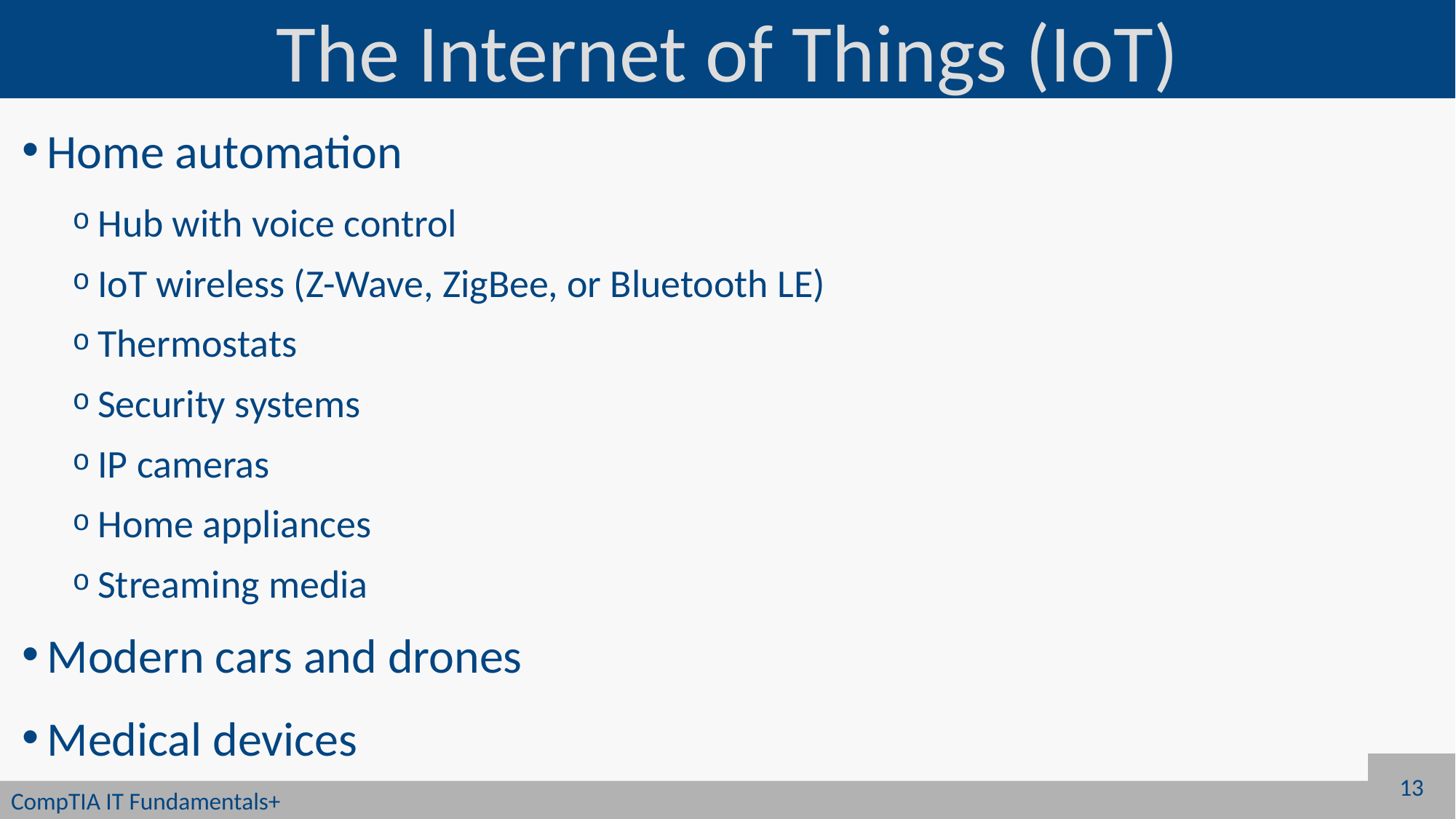

# The Internet of Things (IoT)
Home automation
Hub with voice control
IoT wireless (Z-Wave, ZigBee, or Bluetooth LE)
Thermostats
Security systems
IP cameras
Home appliances
Streaming media
Modern cars and drones
Medical devices
13
CompTIA IT Fundamentals+